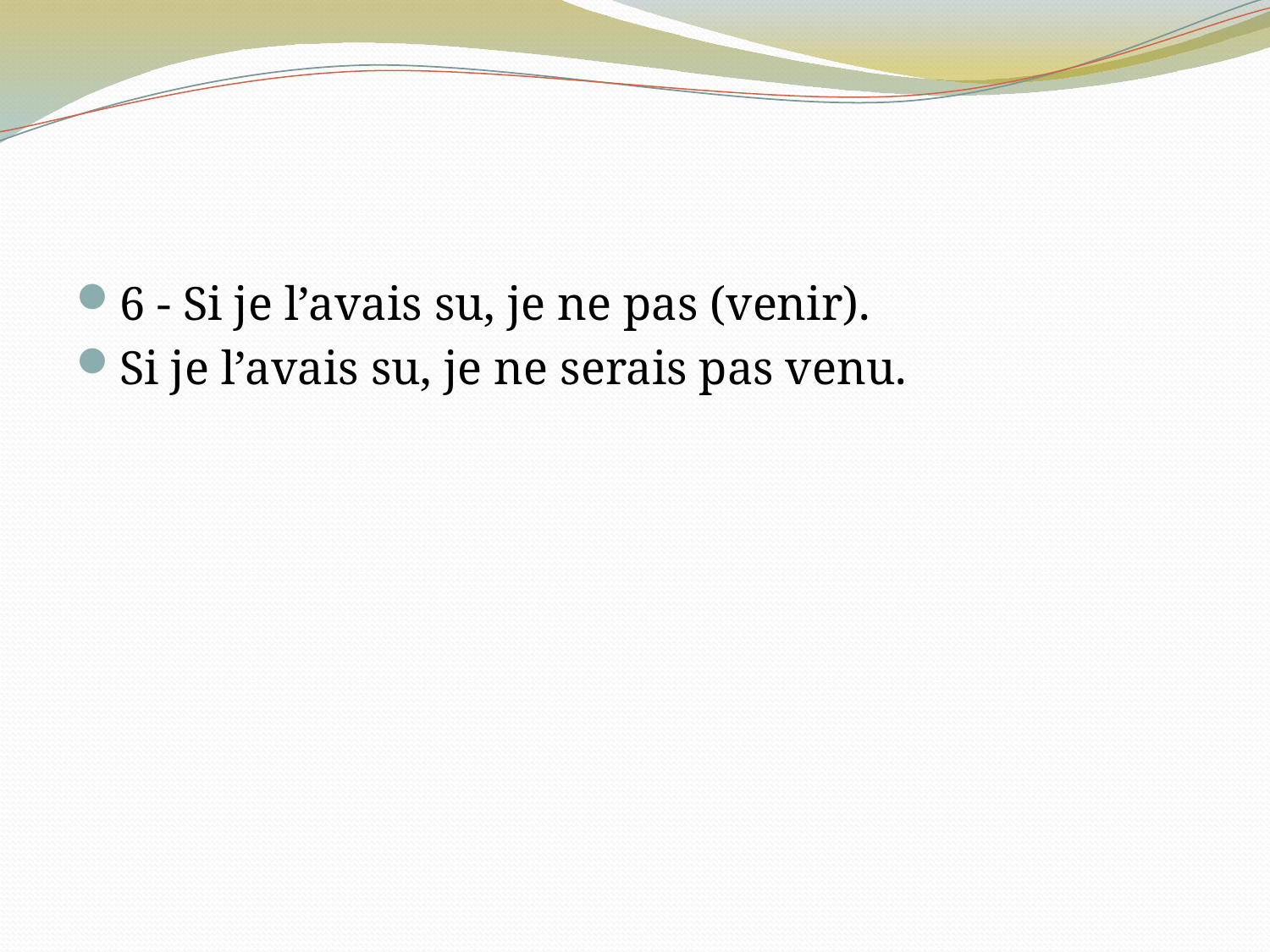

#
6 - Si je l’avais su, je ne pas (venir).
Si je l’avais su, je ne serais pas venu.